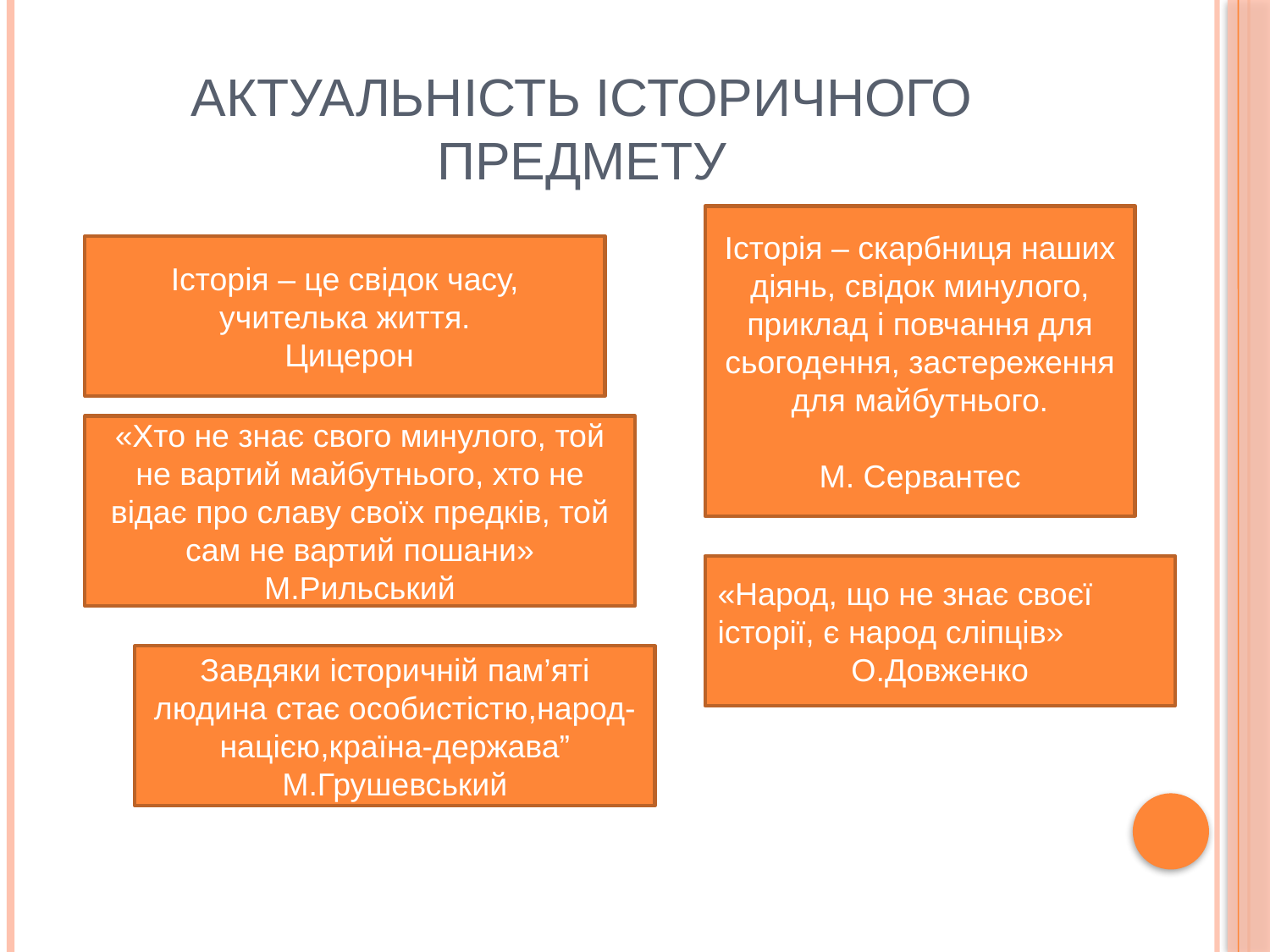

# Актуальність історичного предмету
Історія – скарбниця наших діянь, свідок минулого, приклад і повчання для сьогодення, застереження для майбутнього.
М. Сервантес

Історія – це свідок часу, учителька життя.
 Цицерон
«Хто не знає свого минулого, той не вартий майбутнього, хто не відає про славу своїх предків, той сам не вартий пошани»
М.Рильський
«Народ, що не знає своєї історії, є народ сліпців»
О.Довженко
Завдяки історичній пам’яті людина стає особистістю,народ-нацією,країна-держава”
М.Грушевський